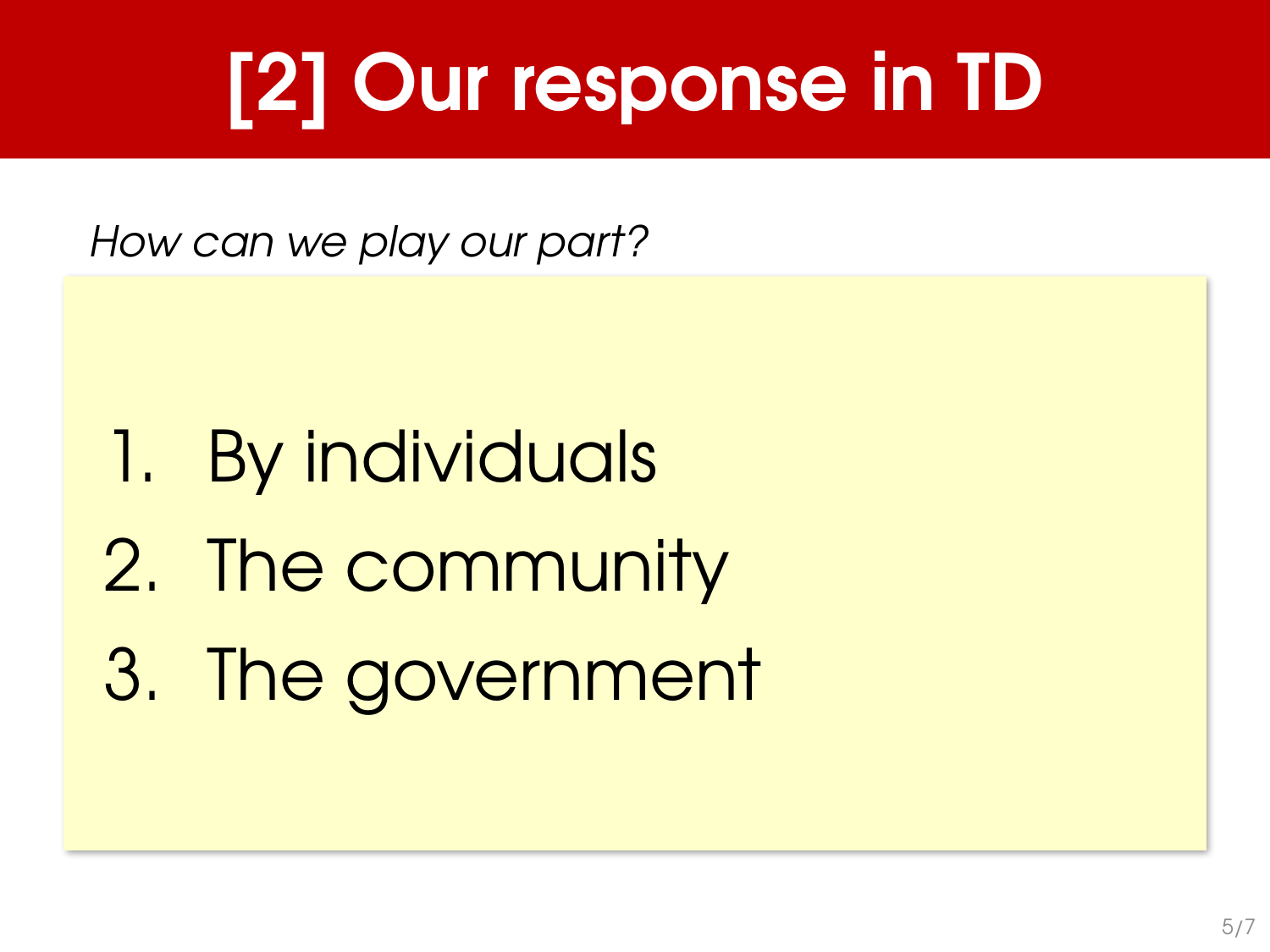

# [2] Our response in TD
How can we play our part?
By individuals
The community
The government
5/7